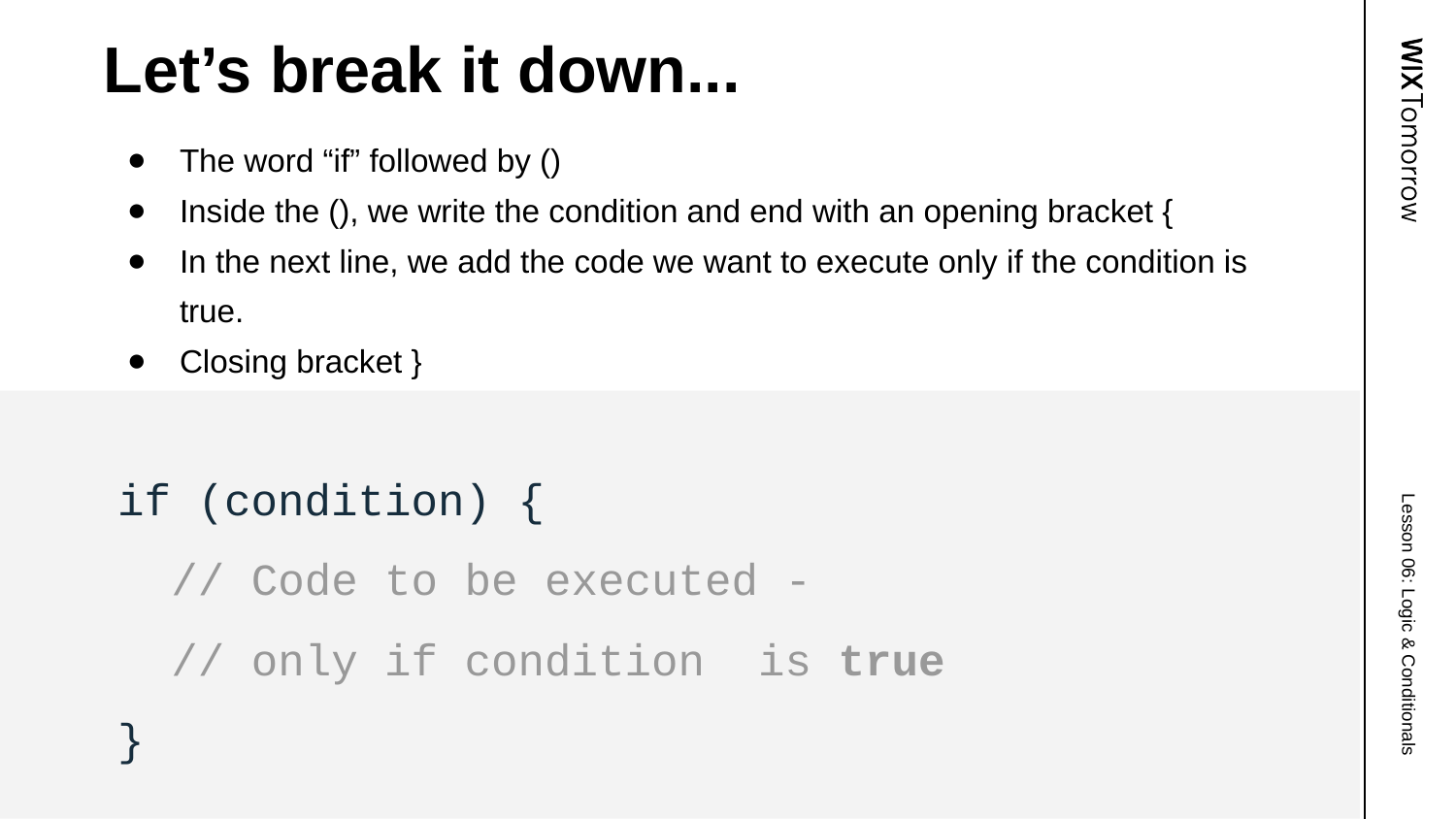

# Let’s break it down...
The word “if” followed by ()
Inside the (), we write the condition and end with an opening bracket {
In the next line, we add the code we want to execute only if the condition is true.
Closing bracket }
if (condition) {
  // Code to be executed -
  // only if condition  is true
}